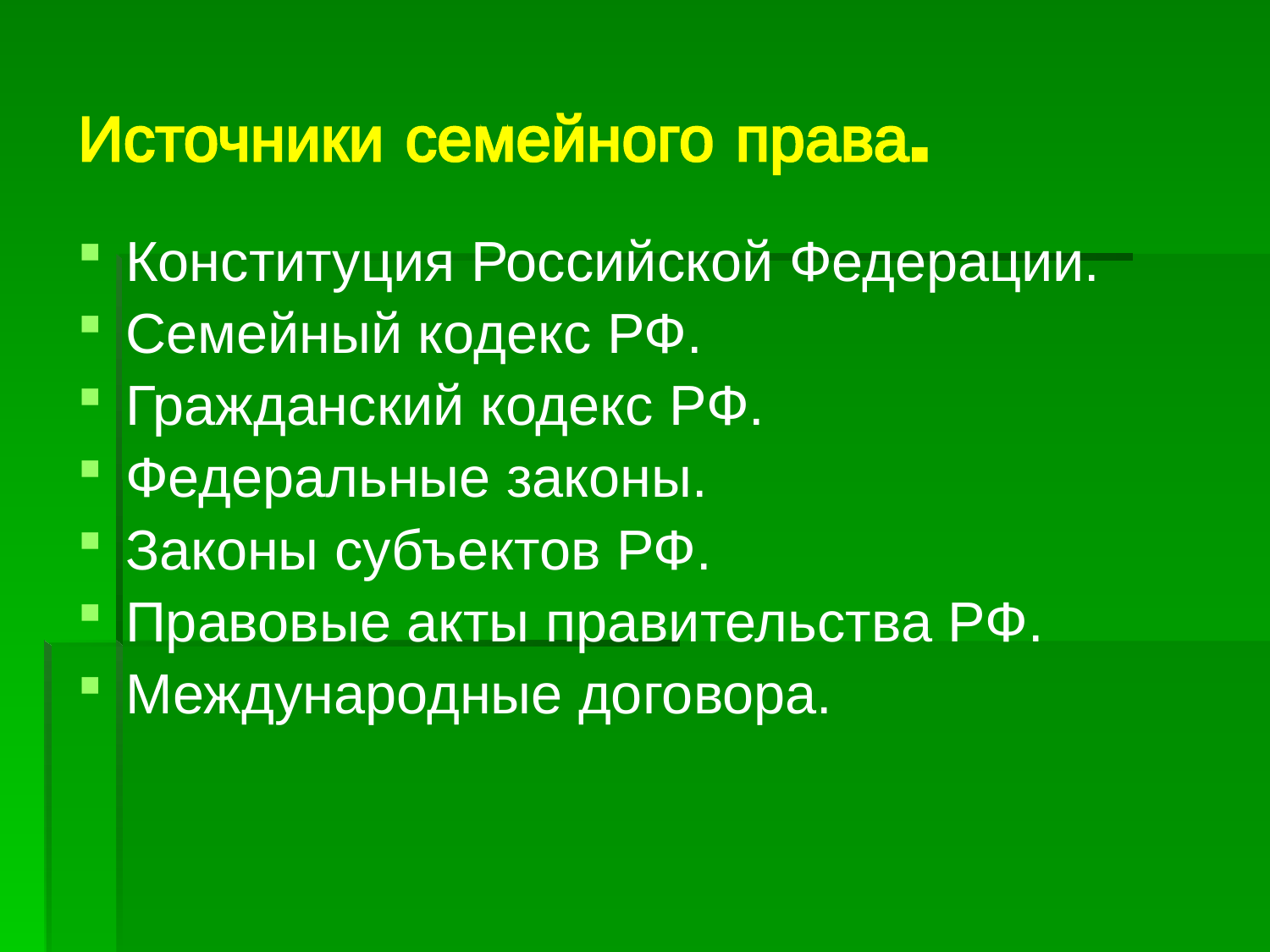

# Источники семейного права.
Конституция Российской Федерации.
Семейный кодекс РФ.
Гражданский кодекс РФ.
Федеральные законы.
Законы субъектов РФ.
Правовые акты правительства РФ.
Международные договора.